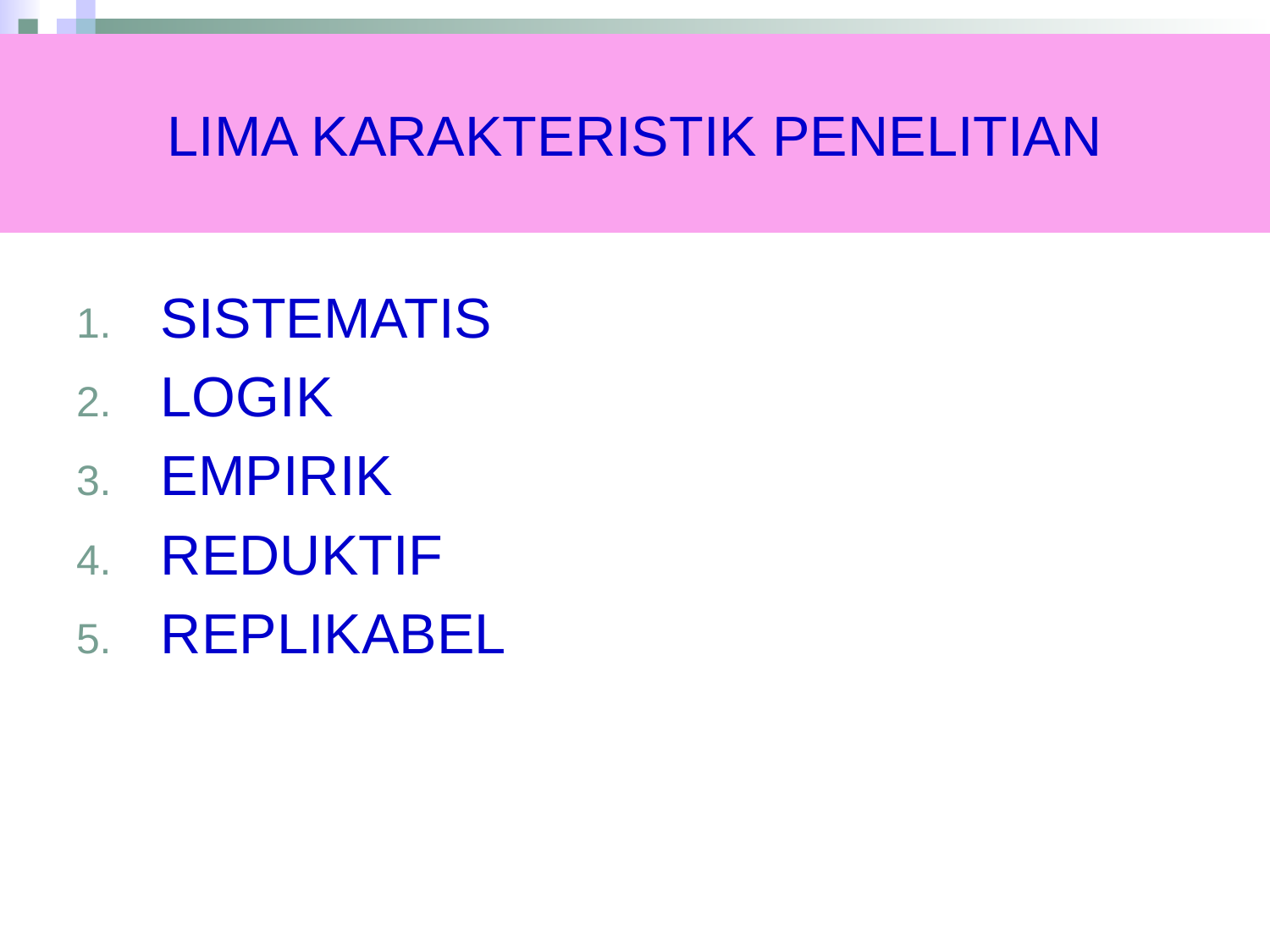

# LIMA KARAKTERISTIK PENELITIAN
SISTEMATIS
LOGIK
EMPIRIK
REDUKTIF
REPLIKABEL